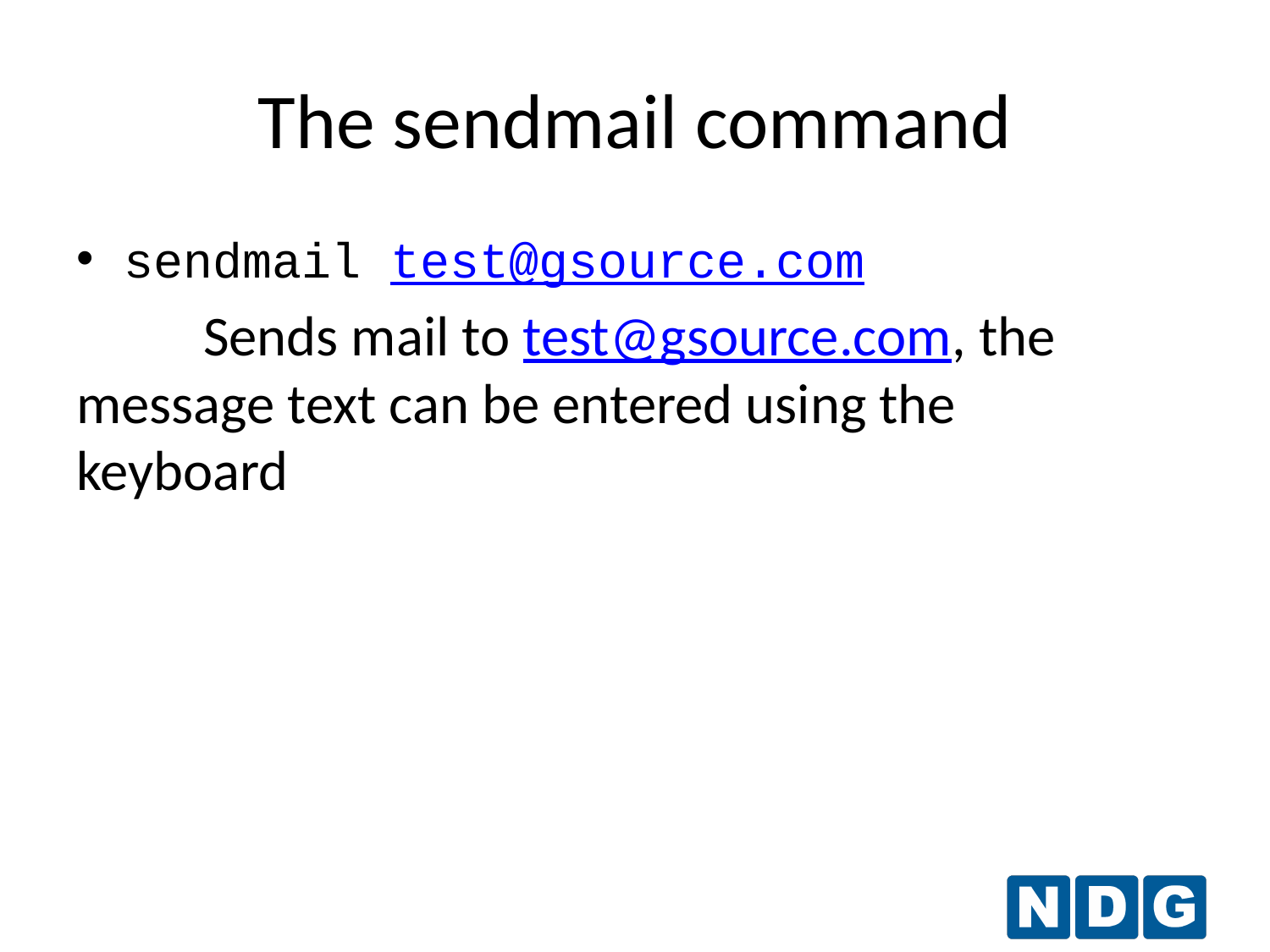

The sendmail command
sendmail test@gsource.com
	Sends mail to test@gsource.com, the 	message text can be entered using the 	keyboard